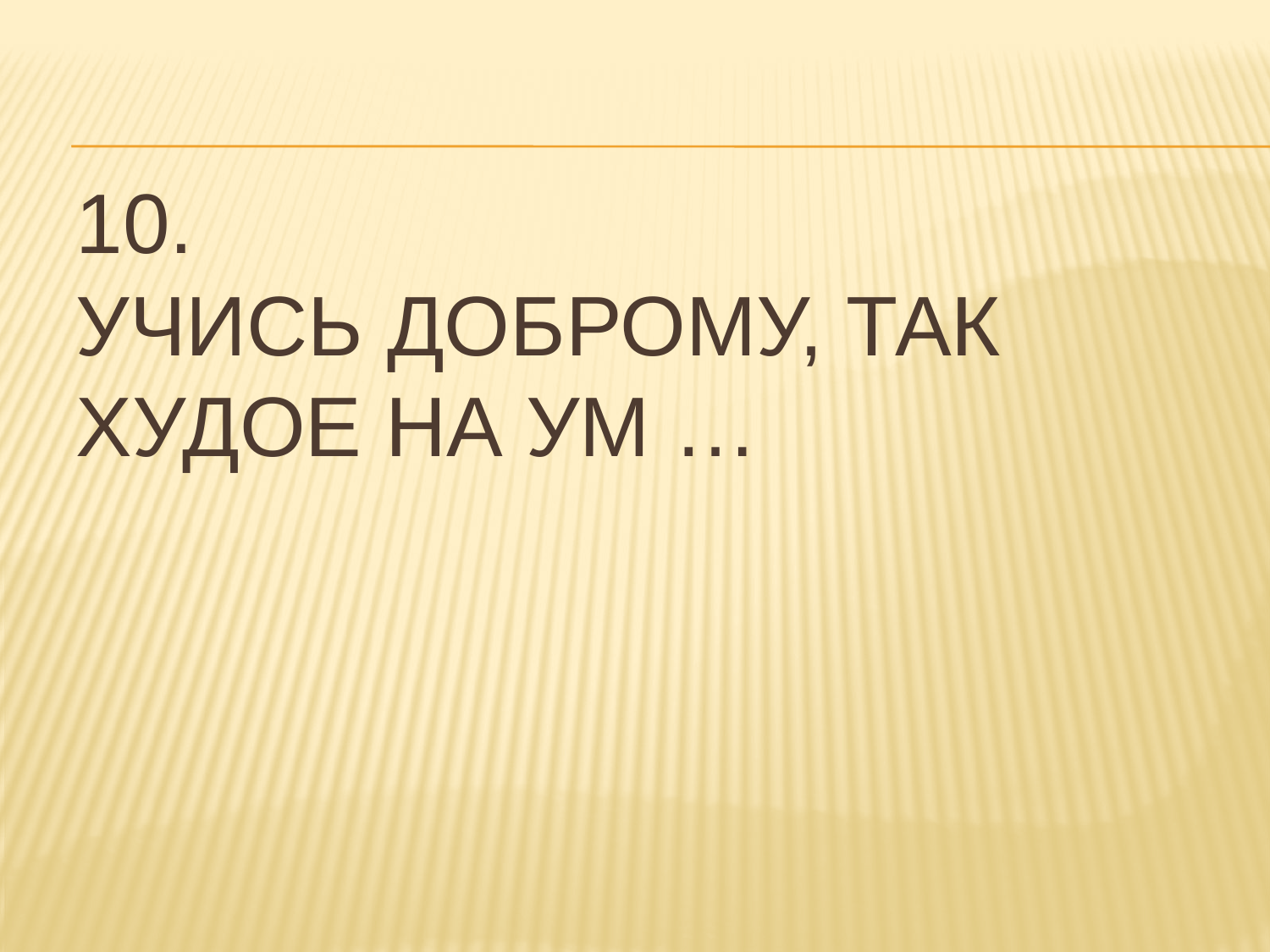

# 10. Учись доброму, так худое на ум …